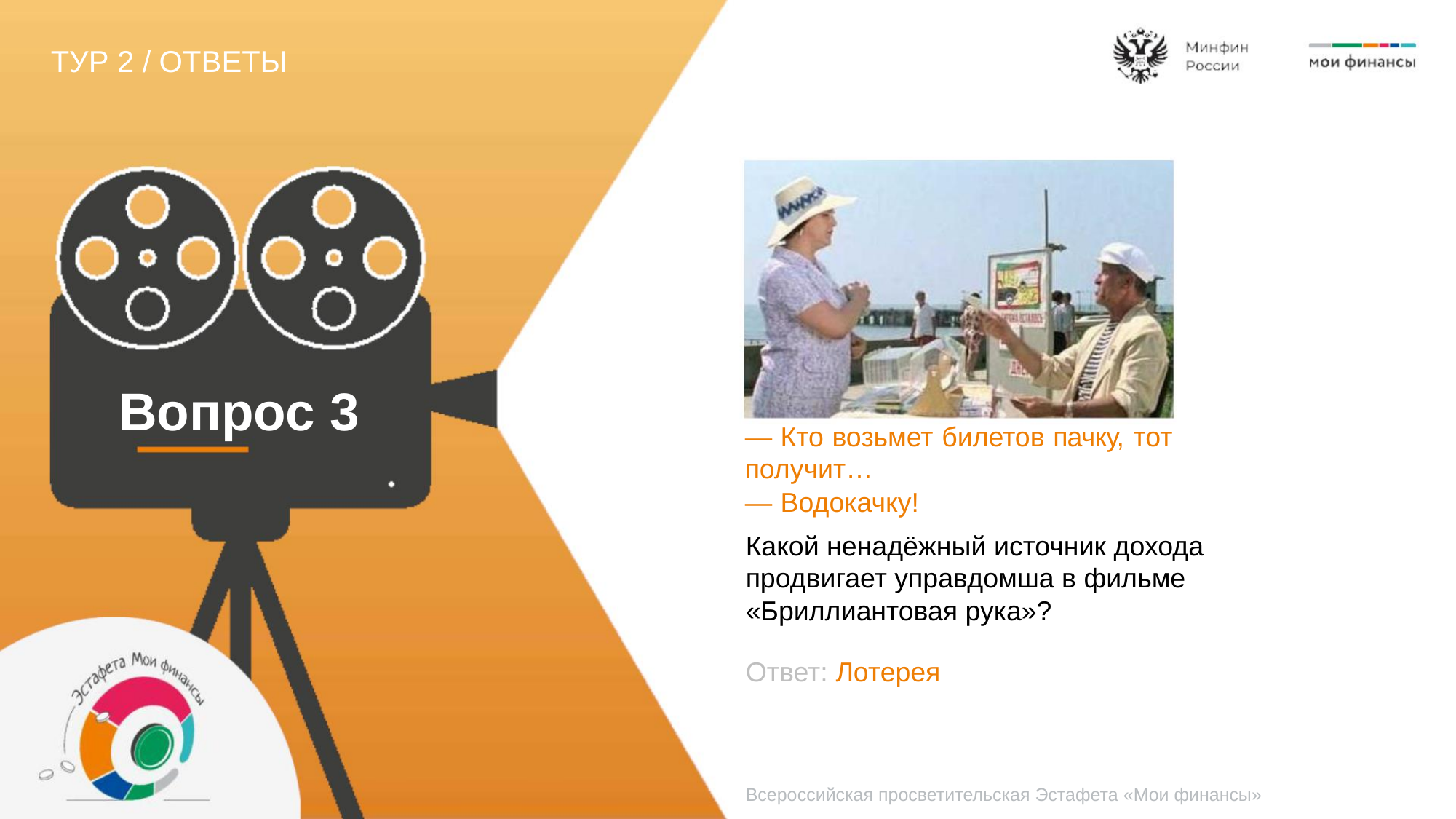

ТУР 2 / ОТВЕТЫ
Вопрос 3
— Кто возьмет билетов пачку, тот
получит…
— Водокачку!
Какой ненадёжный источник дохода
продвигает управдомша в фильме
«Бриллиантовая рука»?
Ответ: Лотерея
Всероссийская просветительская Эстафета «Мои финансы»